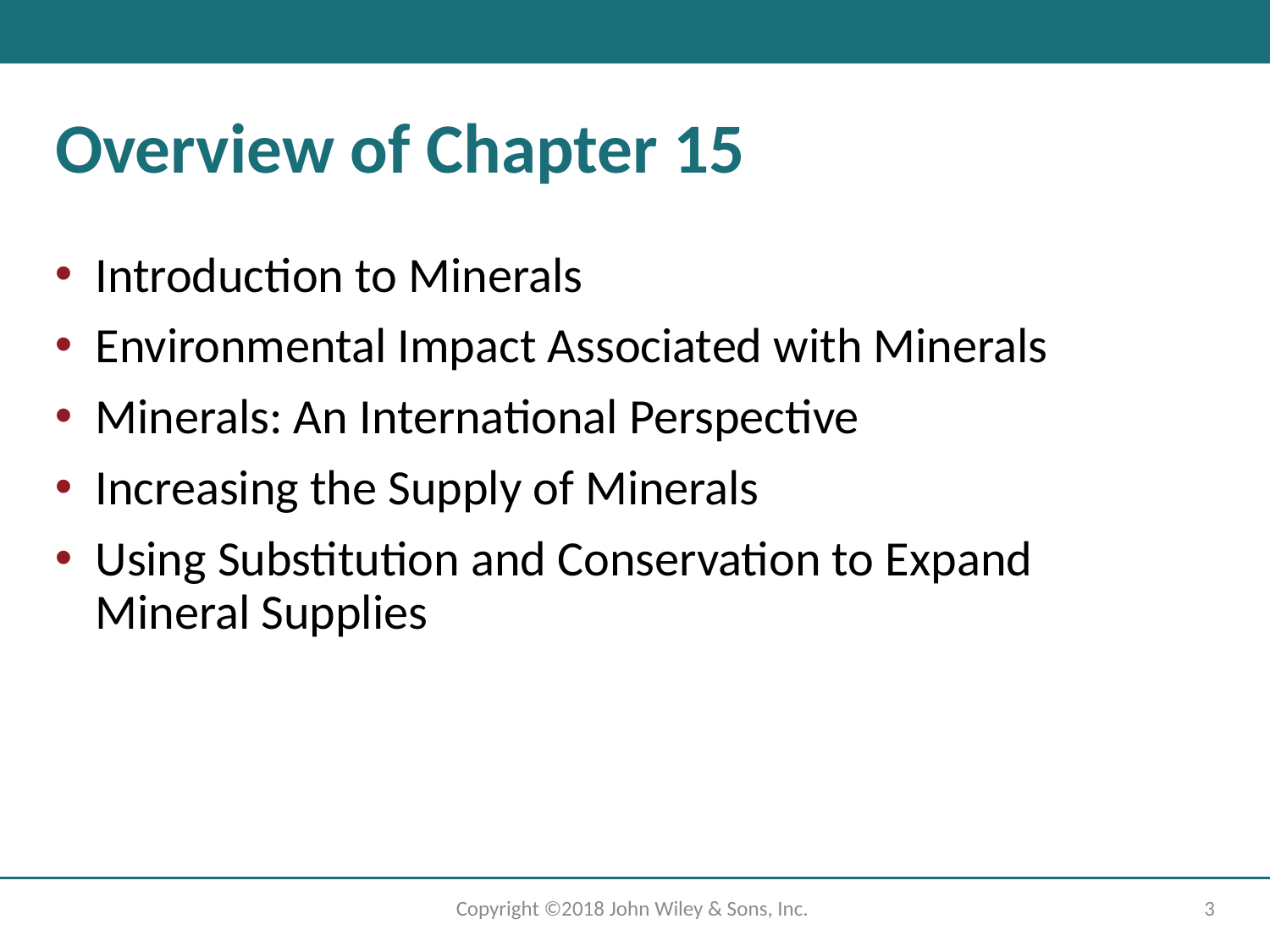

# Overview of Chapter 15
Introduction to Minerals
Environmental Impact Associated with Minerals
Minerals: An International Perspective
Increasing the Supply of Minerals
Using Substitution and Conservation to Expand Mineral Supplies
Copyright ©2018 John Wiley & Sons, Inc.
3